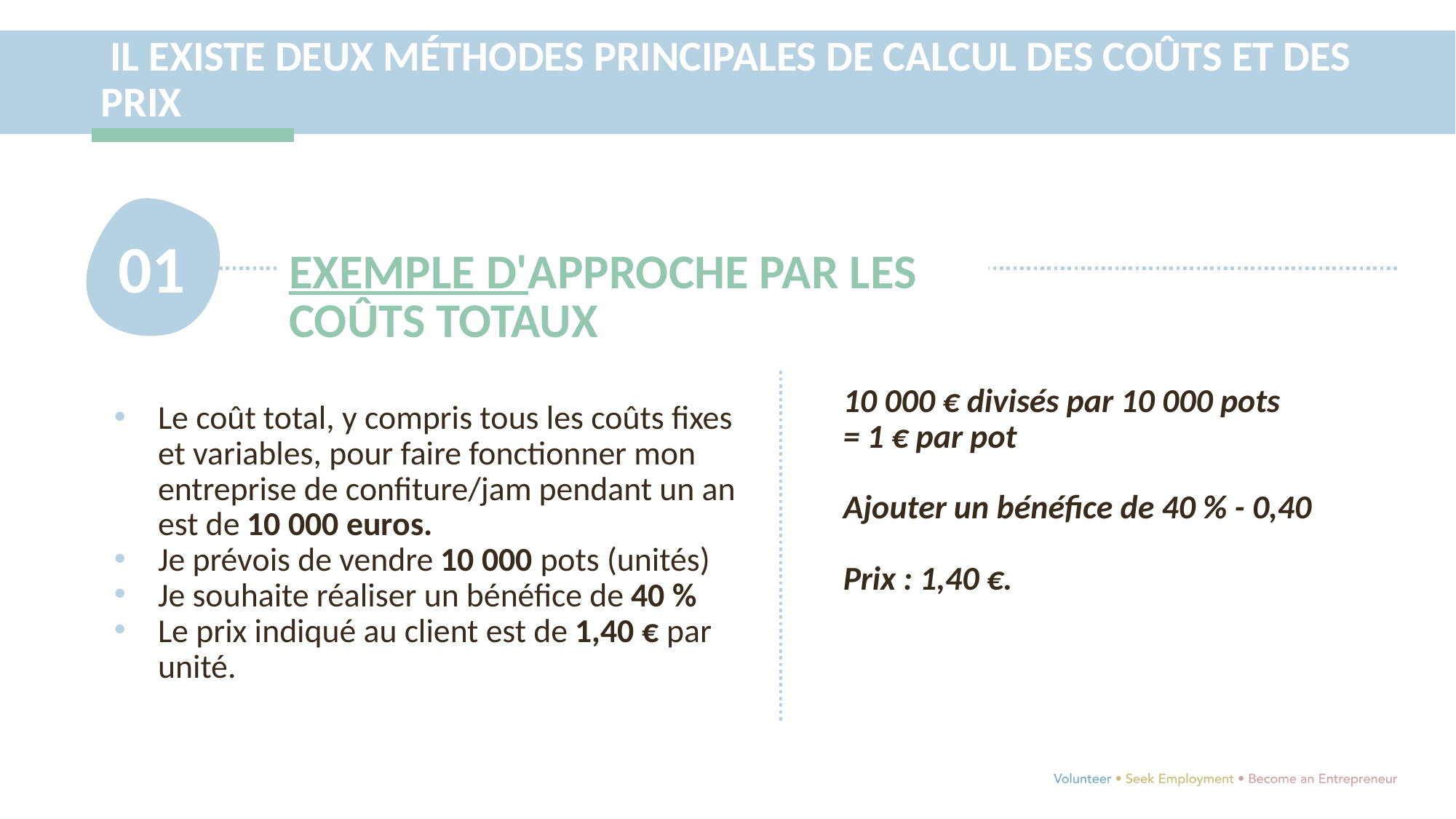

IL EXISTE DEUX MÉTHODES PRINCIPALES DE CALCUL DES COÛTS ET DES PRIX

01
EXEMPLE D'APPROCHE PAR LES COÛTS TOTAUX
10 000 € divisés par 10 000 pots
= 1 € par pot

Ajouter un bénéfice de 40 % - 0,40

Prix : 1,40 €.

Le coût total, y compris tous les coûts fixes et variables, pour faire fonctionner mon entreprise de confiture/jam pendant un an est de 10 000 euros.
Je prévois de vendre 10 000 pots (unités)
Je souhaite réaliser un bénéfice de 40 %
Le prix indiqué au client est de 1,40 € par unité.